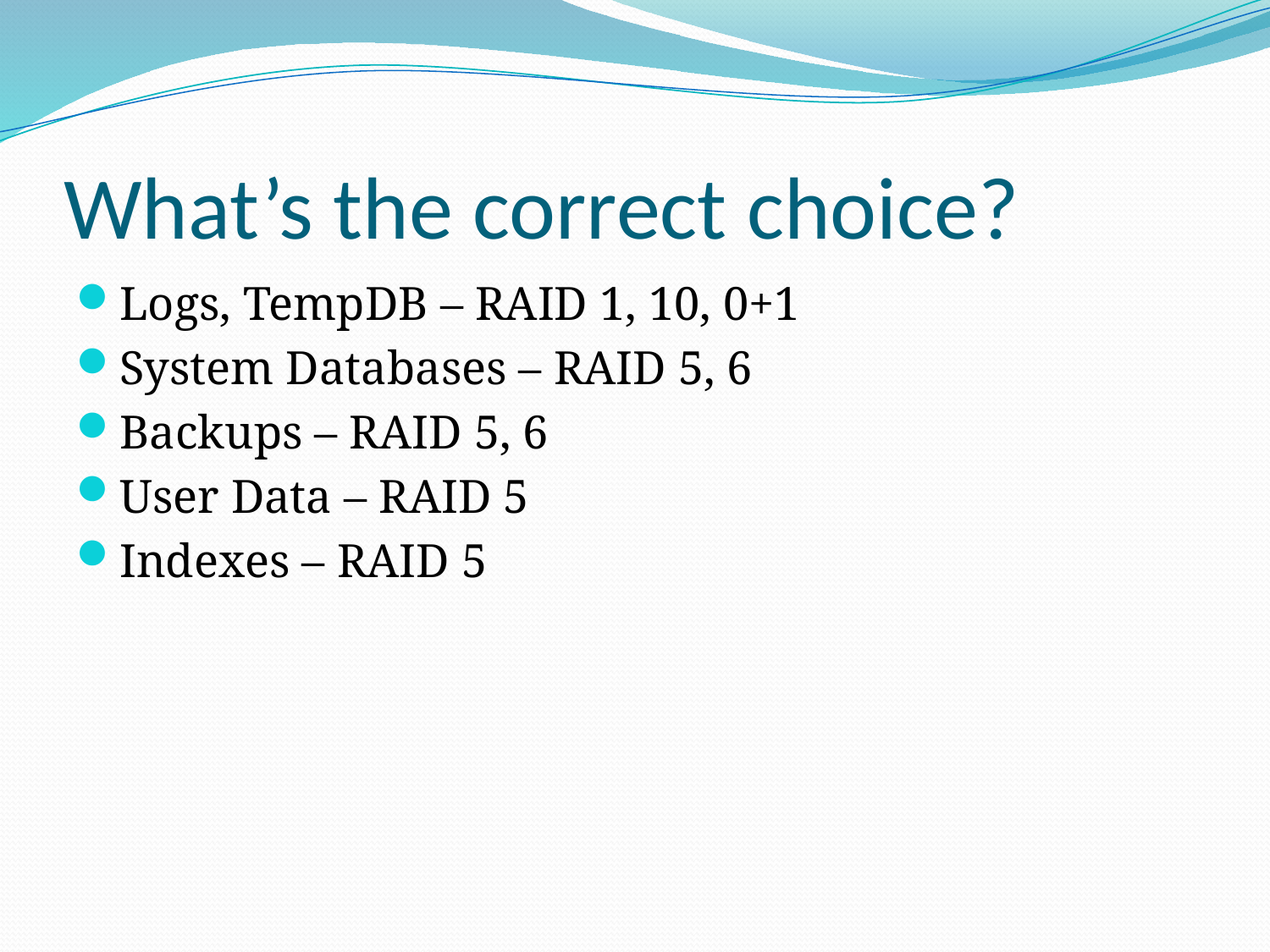

# What’s the correct choice?
Logs, TempDB – RAID 1, 10, 0+1
System Databases – RAID 5, 6
Backups – RAID 5, 6
User Data – RAID 5
Indexes – RAID 5